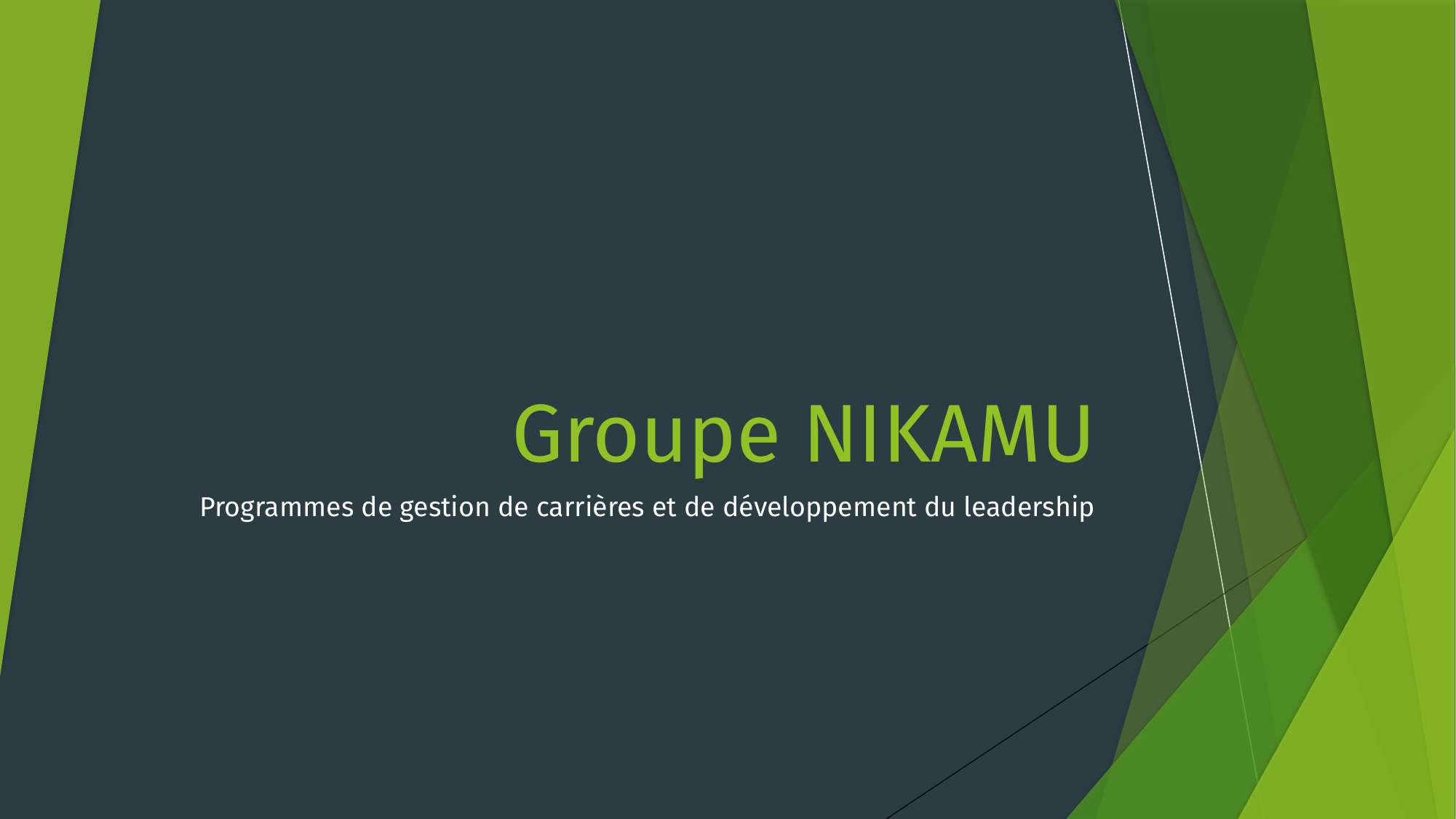

# Groupe NIKAMU
Programmes de gestion de carrières et de développement du leadership